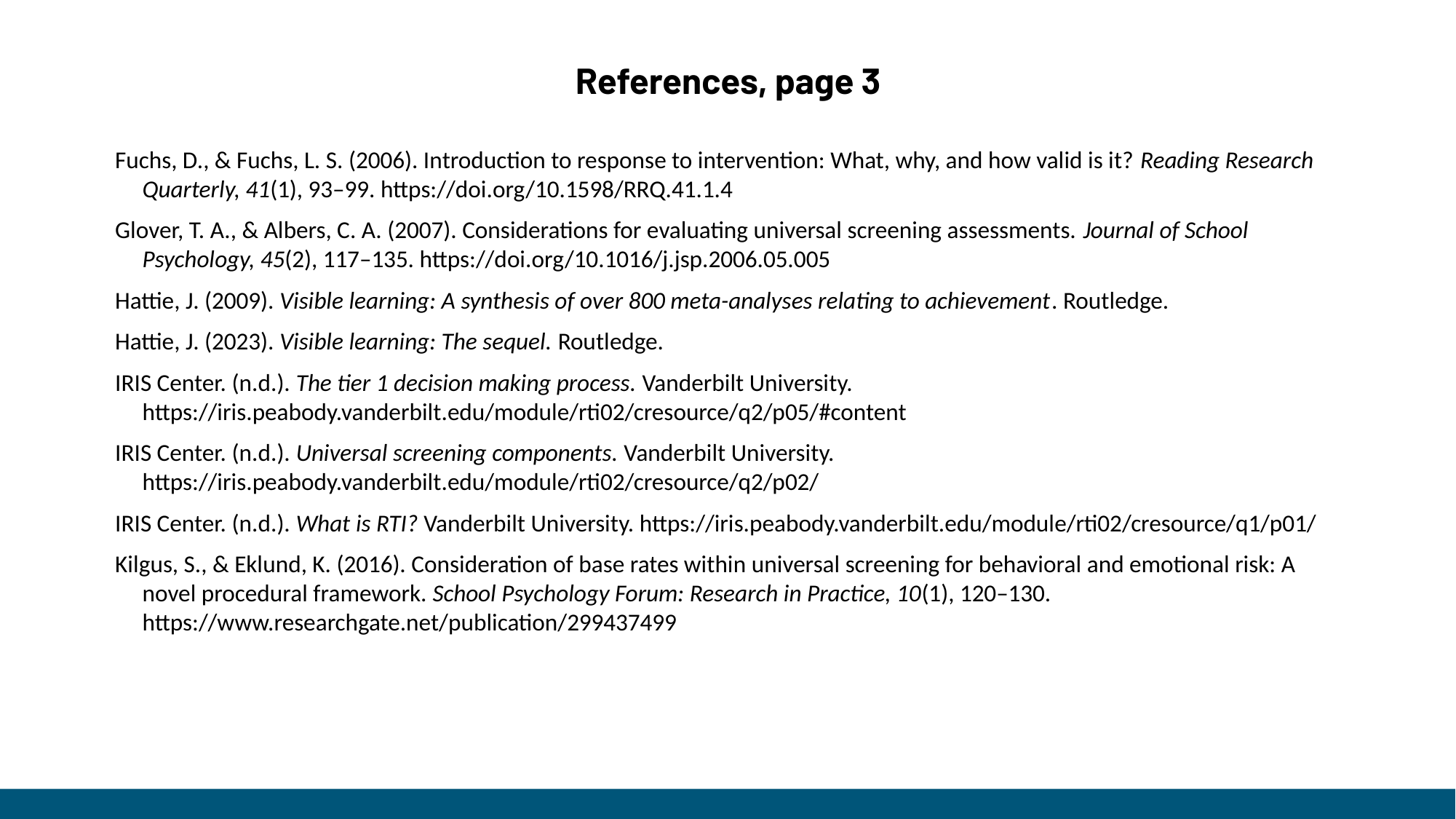

References, page 3
Fuchs, D., & Fuchs, L. S. (2006). Introduction to response to intervention: What, why, and how valid is it? Reading Research Quarterly, 41(1), 93–99. https://doi.org/10.1598/RRQ.41.1.4
Glover, T. A., & Albers, C. A. (2007). Considerations for evaluating universal screening assessments. Journal of School Psychology, 45(2), 117–135. https://doi.org/10.1016/j.jsp.2006.05.005
Hattie, J. (2009). Visible learning: A synthesis of over 800 meta-analyses relating to achievement. Routledge.
Hattie, J. (2023). Visible learning: The sequel. Routledge.
IRIS Center. (n.d.). The tier 1 decision making process. Vanderbilt University. https://iris.peabody.vanderbilt.edu/module/rti02/cresource/q2/p05/#content
IRIS Center. (n.d.). Universal screening components. Vanderbilt University. https://iris.peabody.vanderbilt.edu/module/rti02/cresource/q2/p02/
IRIS Center. (n.d.). What is RTI? Vanderbilt University. https://iris.peabody.vanderbilt.edu/module/rti02/cresource/q1/p01/
Kilgus, S., & Eklund, K. (2016). Consideration of base rates within universal screening for behavioral and emotional risk: A novel procedural framework. School Psychology Forum: Research in Practice, 10(1), 120–130. https://www.researchgate.net/publication/299437499